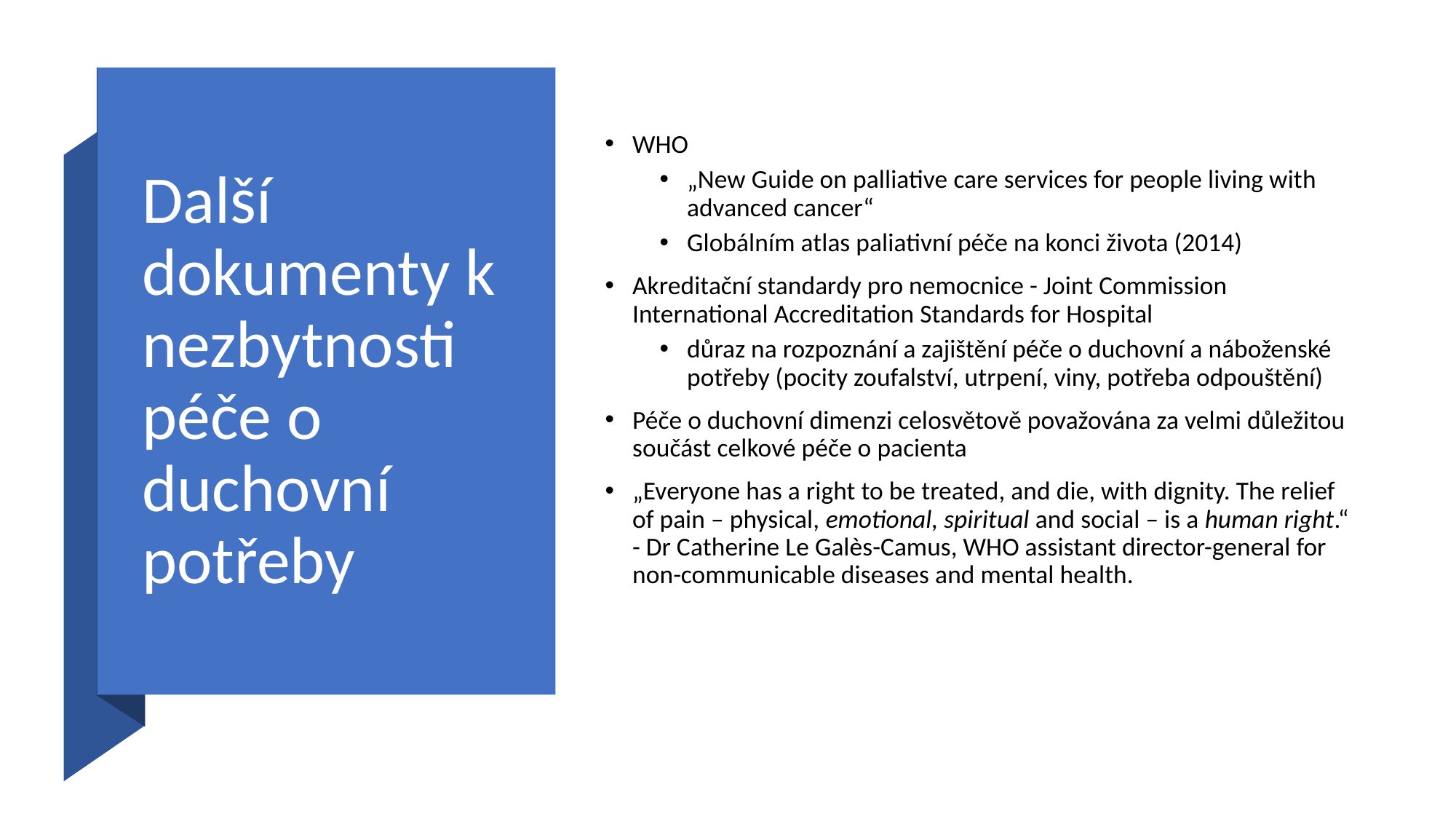

# Další dokumenty k nezbytnosti péče o duchovní potřeby
WHO
„New Guide on palliative care services for people living with advanced cancer“
Globálním atlas paliativní péče na konci života (2014)
Akreditační standardy pro nemocnice - Joint Commission International Accreditation Standards for Hos­pital
důraz na rozpoznání a zajištění péče o duchovní a náboženské potřeby (pocity zoufalství, utrpení, viny, potřeba odpouštění)
Péče o duchovní dimenzi celosvětově považována za velmi důležitou součást celkové péče o pacienta
„Everyone has a right to be treated, and die, with dignity. The relief of pain – physical, emotional, spiritual and social – is a human right.“ - Dr Catherine Le Galès-Camus, WHO assistant director-general for non-communicable diseases and mental health.